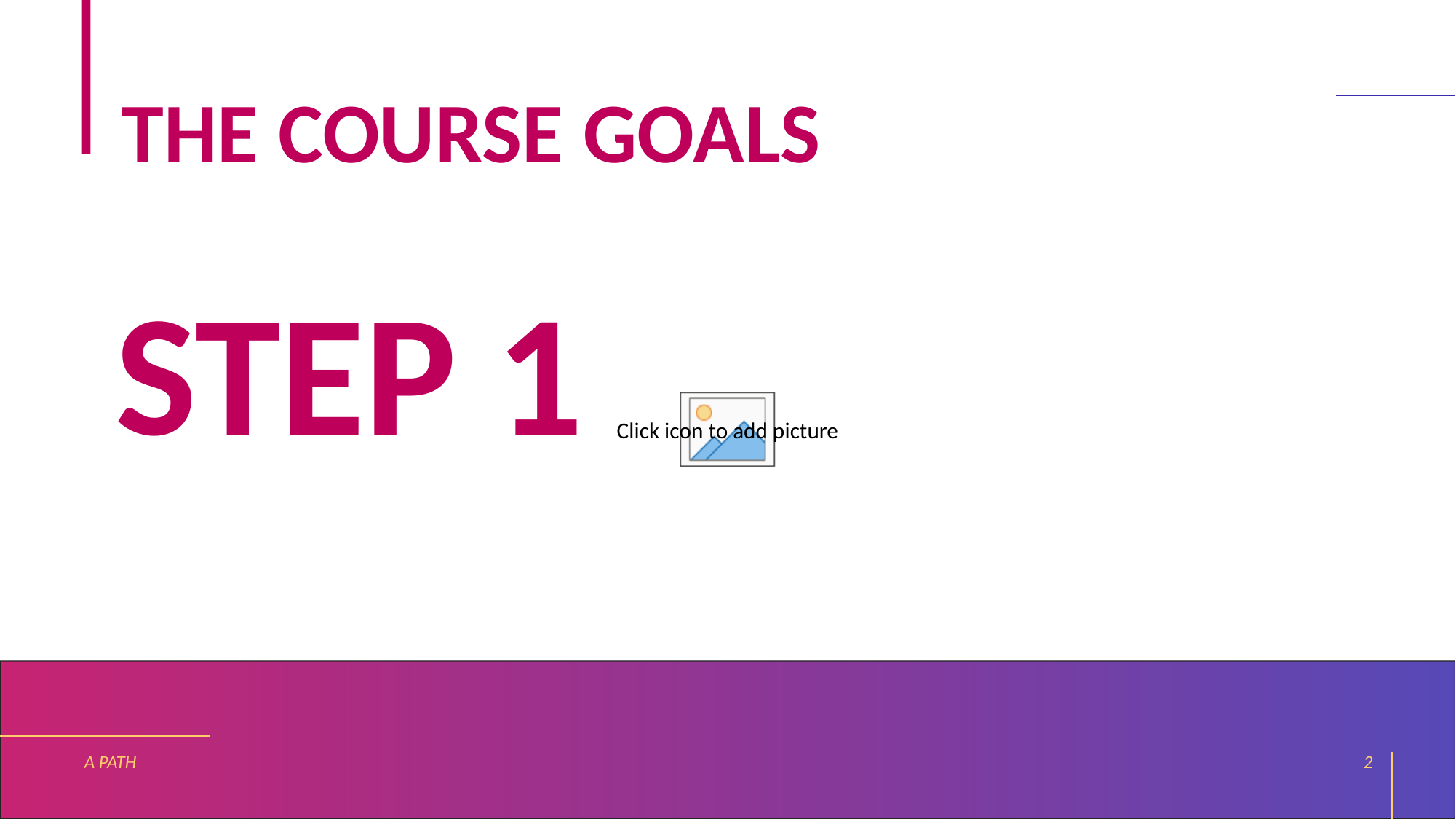

# THE COURSE GOALS

STEP 1
A PATH
2